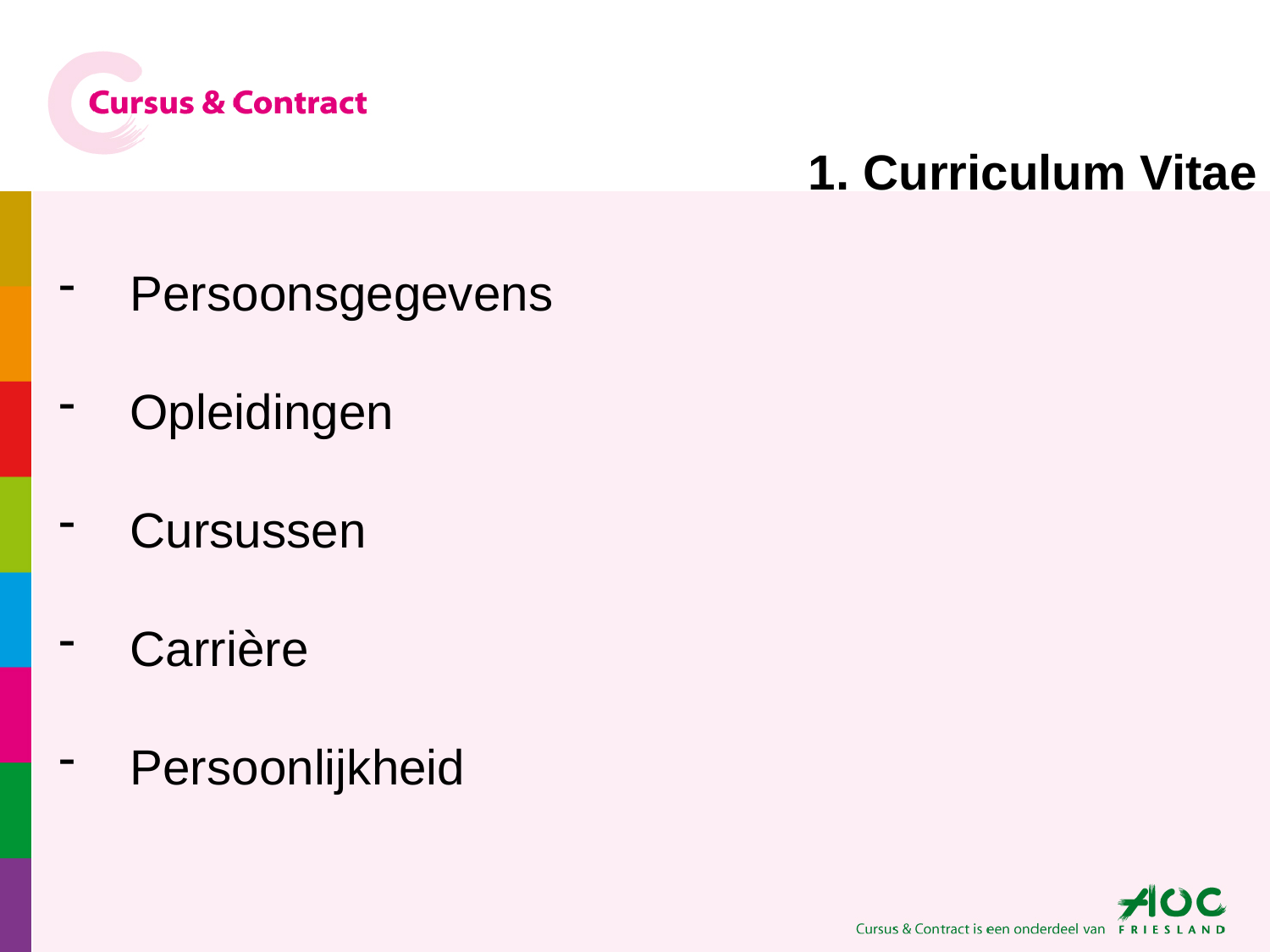

1. Curriculum Vitae
Persoonsgegevens

Opleidingen

Cursussen

Carrière

Persoonlijkheid